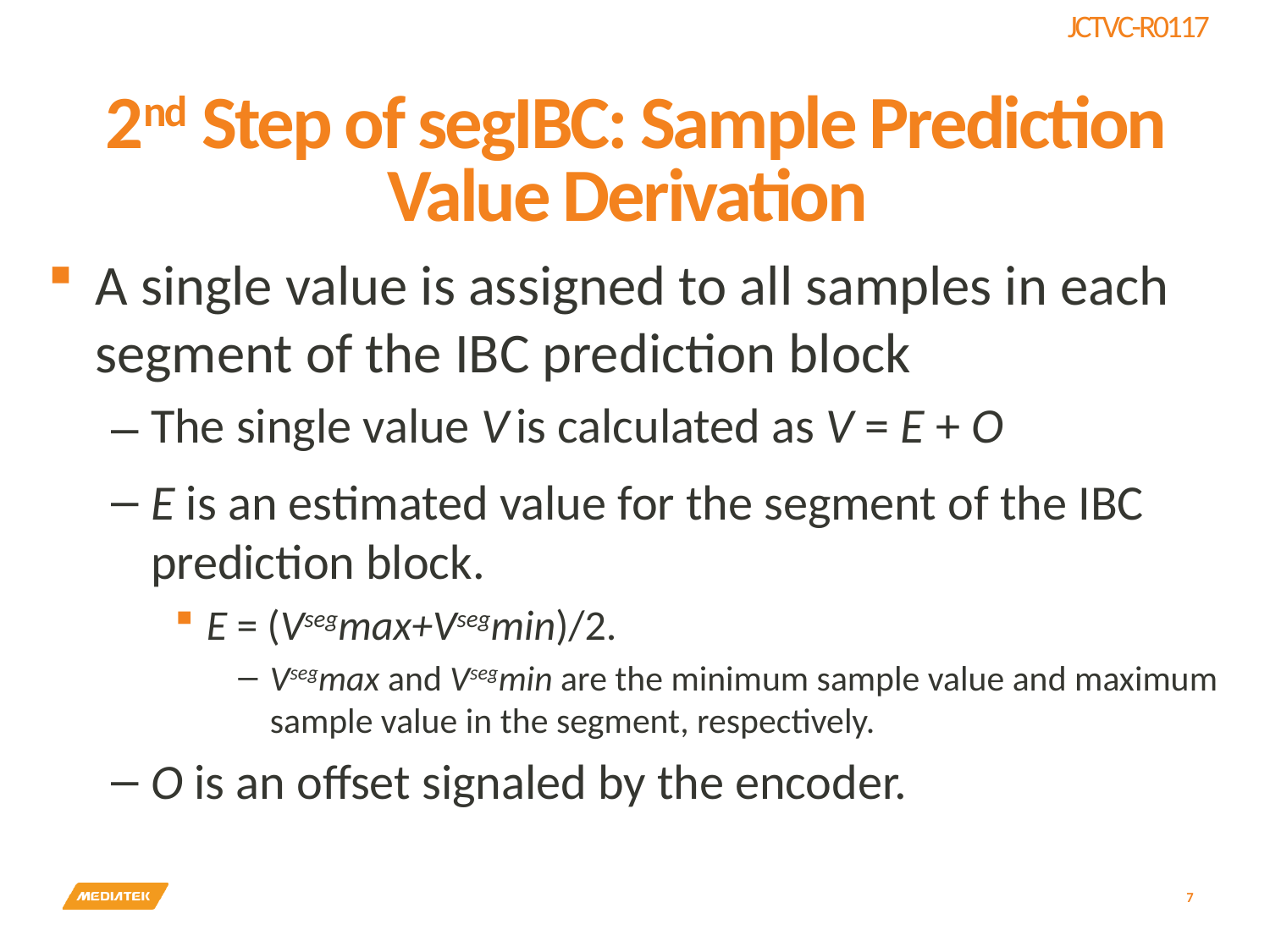

# 2nd Step of segIBC: Sample Prediction Value Derivation
A single value is assigned to all samples in each segment of the IBC prediction block
The single value V is calculated as V = E + O
E is an estimated value for the segment of the IBC prediction block.
E = (Vsegmax+Vsegmin)/2.
Vsegmax and Vsegmin are the minimum sample value and maximum sample value in the segment, respectively.
O is an offset signaled by the encoder.
7